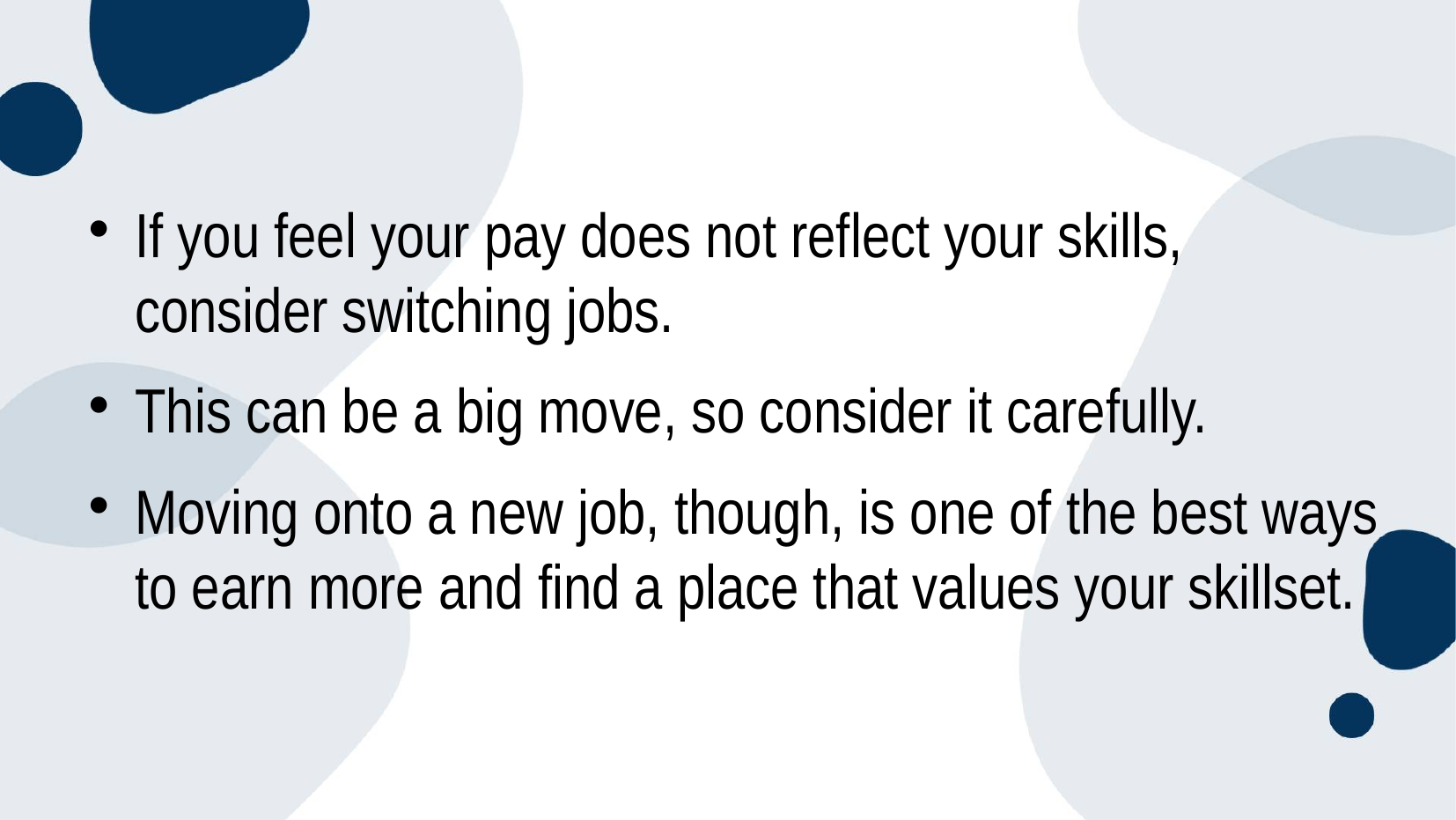

If you feel your pay does not reflect your skills, consider switching jobs.
This can be a big move, so consider it carefully.
Moving onto a new job, though, is one of the best ways to earn more and find a place that values your skillset.